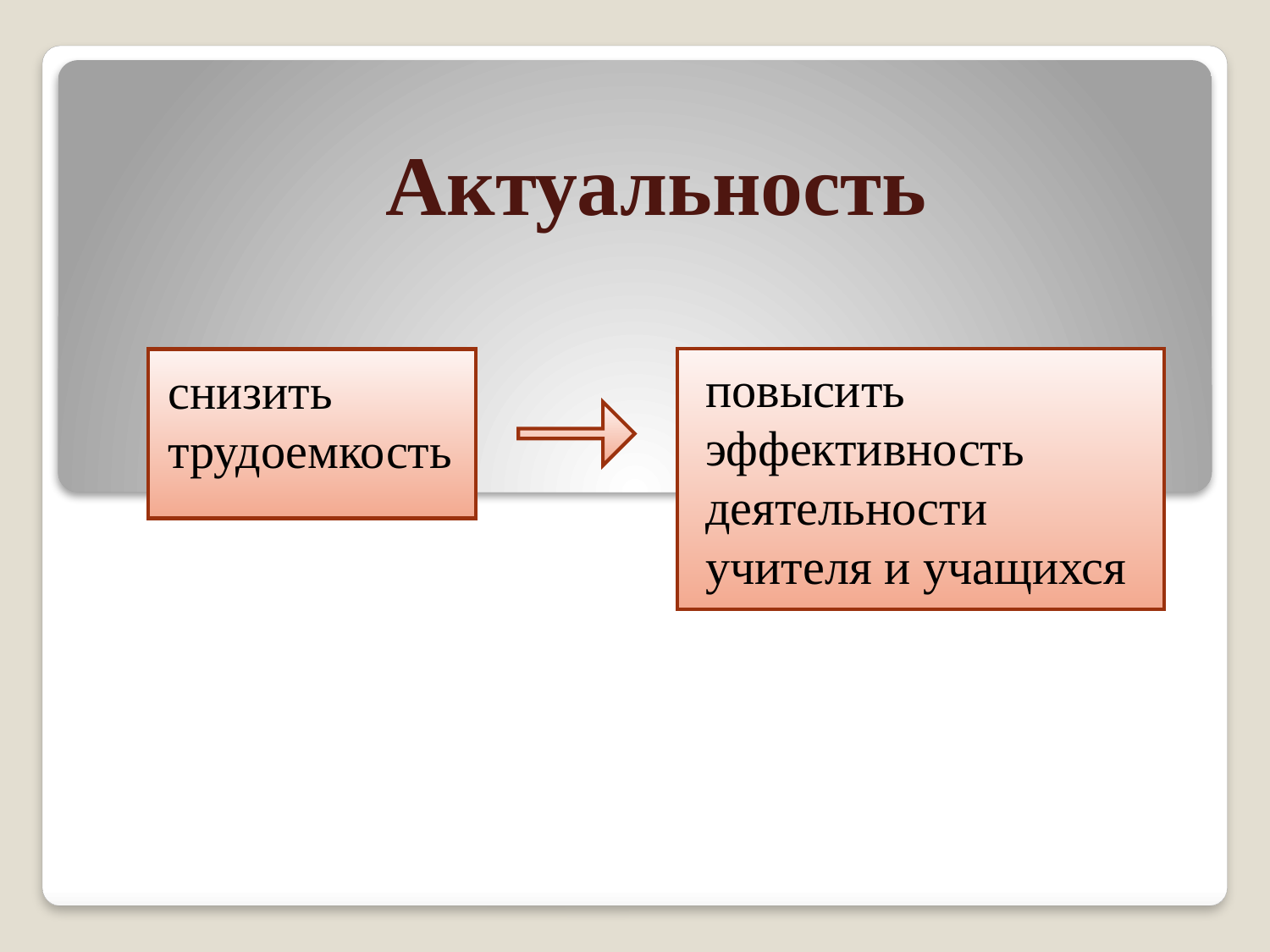

# Актуальность

повысить эффективность деятельности учителя и учащихся
снизить трудоемкость